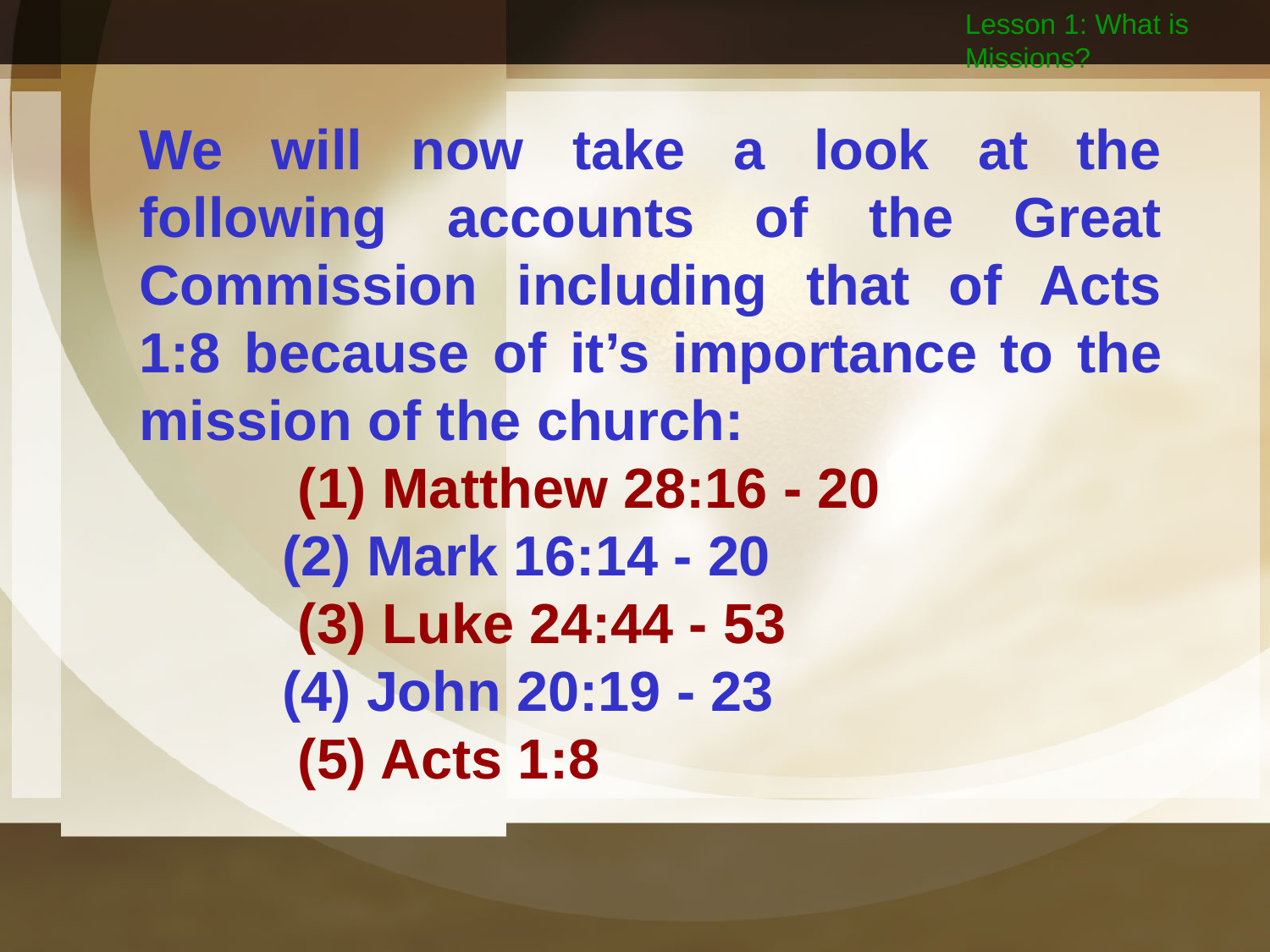

Lesson 1: What is Missions?
We will now take a look at the following accounts of the Great Commission including that of Acts 1:8 because of it’s importance to the mission of the church:
  	  (1) Matthew 28:16 - 20
   	 (2) Mark 16:14 - 20
  	  (3) Luke 24:44 - 53
   	 (4) John 20:19 - 23
  	  (5) Acts 1:8